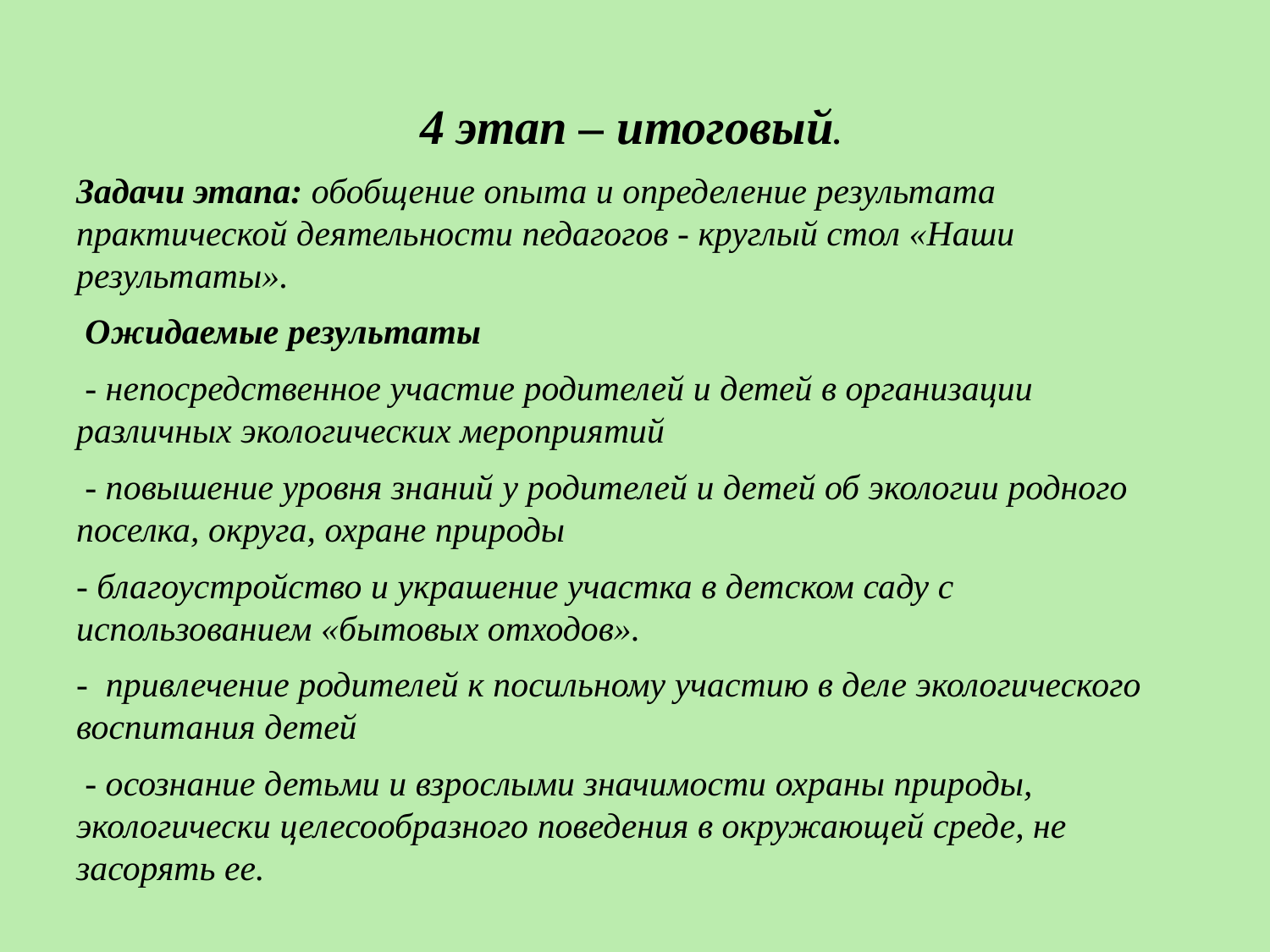

4 этап – итоговый.
Задачи этапа: обобщение опыта и определение результата практической деятельности педагогов - круглый стол «Наши результаты».
 Ожидаемые результаты
 - непосредственное участие родителей и детей в организации различных экологических мероприятий
 - повышение уровня знаний у родителей и детей об экологии родного поселка, округа, охране природы
- благоустройство и украшение участка в детском саду с использованием «бытовых отходов».
-  привлечение родителей к посильному участию в деле экологического воспитания детей
 - осознание детьми и взрослыми значимости охраны природы, экологически целесообразного поведения в окружающей среде, не засорять ее.